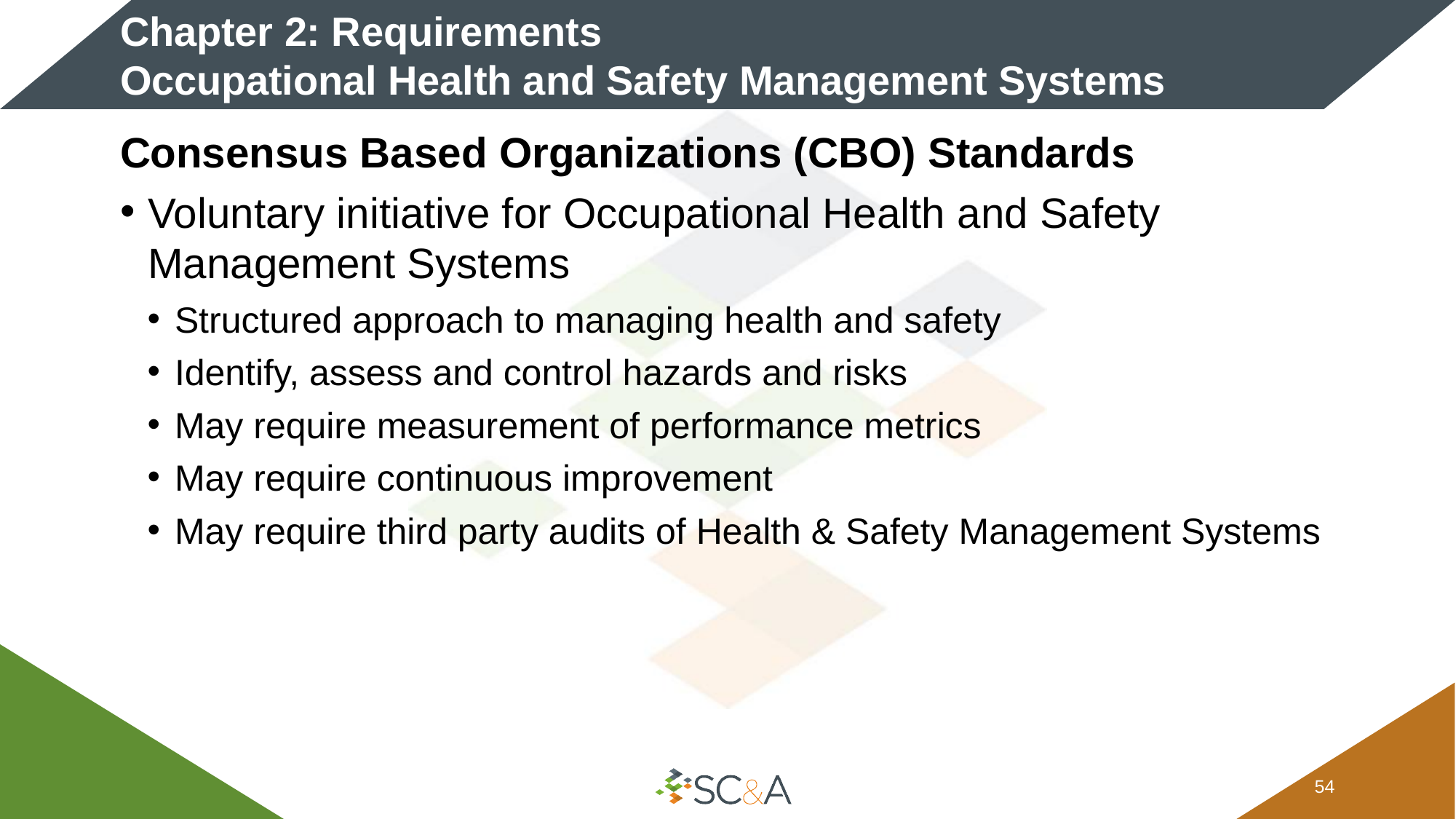

# Chapter 2: Requirements Occupational Health and Safety Management Systems
Consensus Based Organizations (CBO) Standards
Voluntary initiative for Occupational Health and Safety Management Systems
Structured approach to managing health and safety
Identify, assess and control hazards and risks
May require measurement of performance metrics
May require continuous improvement
May require third party audits of Health & Safety Management Systems
54